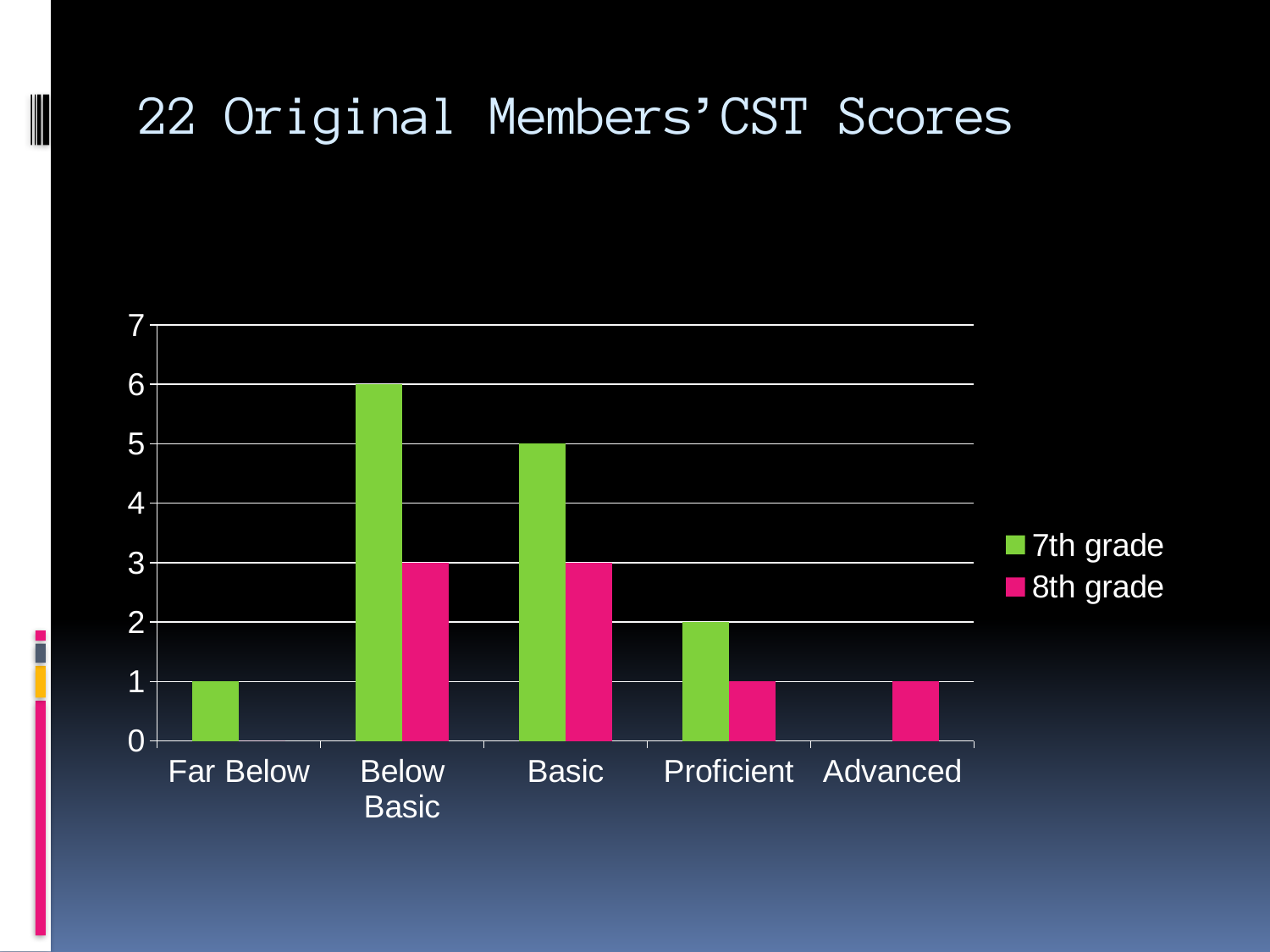

# 22 Original Members’CST Scores

### Chart

| Category | 7th grade | 8th grade |
|---|---|---|
| Far Below | 1.0 | 0.0 |
| Below Basic | 6.0 | 3.0 |
| Basic | 5.0 | 3.0 |
| Proficient | 2.0 | 1.0 |
| Advanced | None | 1.0 |